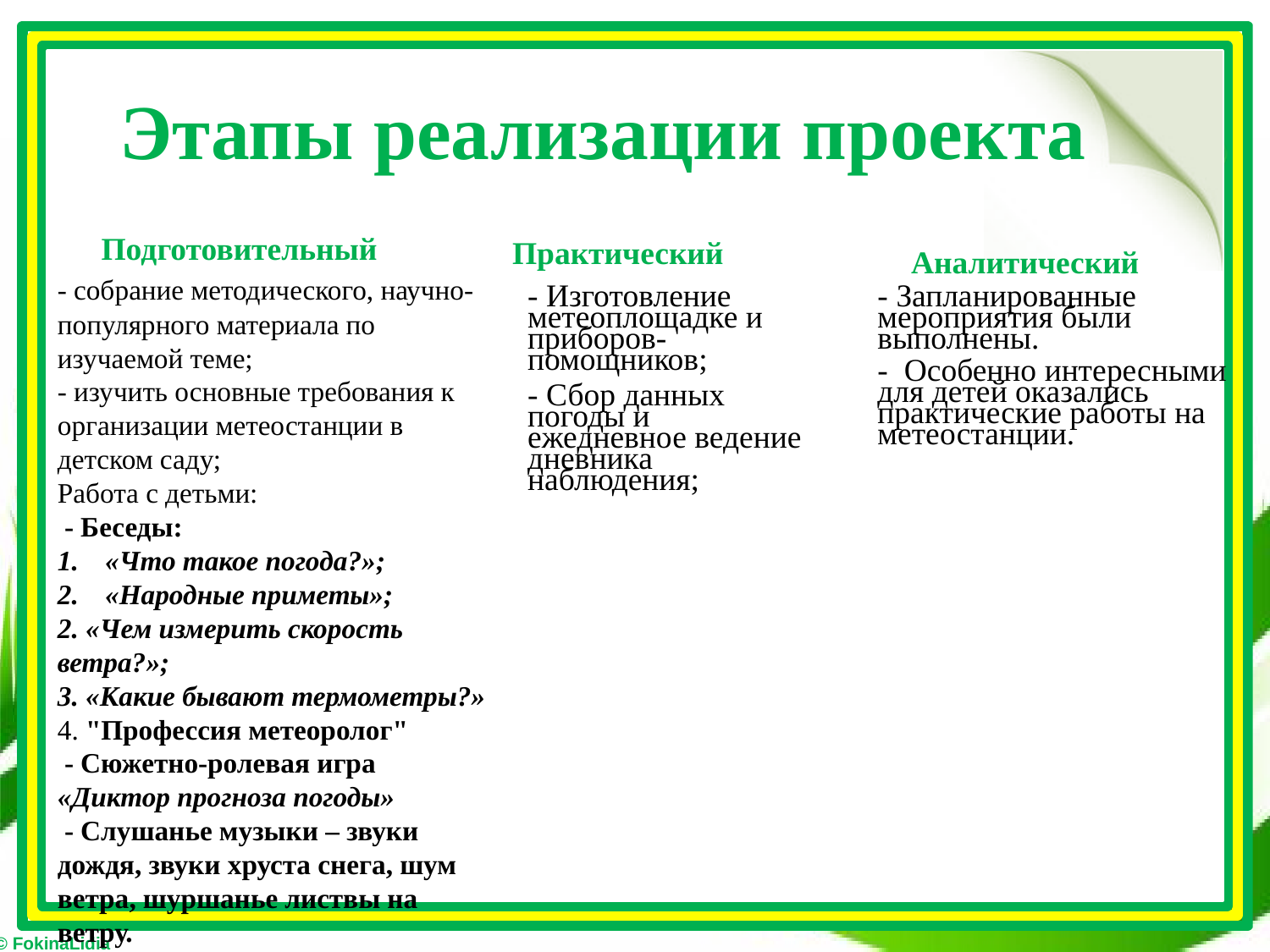

# Этапы реализации проекта
Подготовительный
Практический

Аналитический
- собрание методического, научно-популярного материала по изучаемой теме;
- изучить основные требования к организации метеостанции в детском саду;
Работа с детьми:
 - Беседы:
«Что такое погода?»;
«Народные приметы»;
2. «Чем измерить скорость ветра?»;
3. «Какие бывают термометры?»
4. "Профессия метеоролог"
 - Сюжетно-ролевая игра
«Диктор прогноза погоды»
 - Слушанье музыки – звуки дождя, звуки хруста снега, шум ветра, шуршанье листвы на ветру.

- Изготовление метеоплощадке и  приборов-помощников;
- Сбор данных погоды и ежедневное ведение дневника наблюдения;

- Запланированные мероприятия были выполнены.
-  Особенно интересными для детей оказались практические работы на метеостанции.